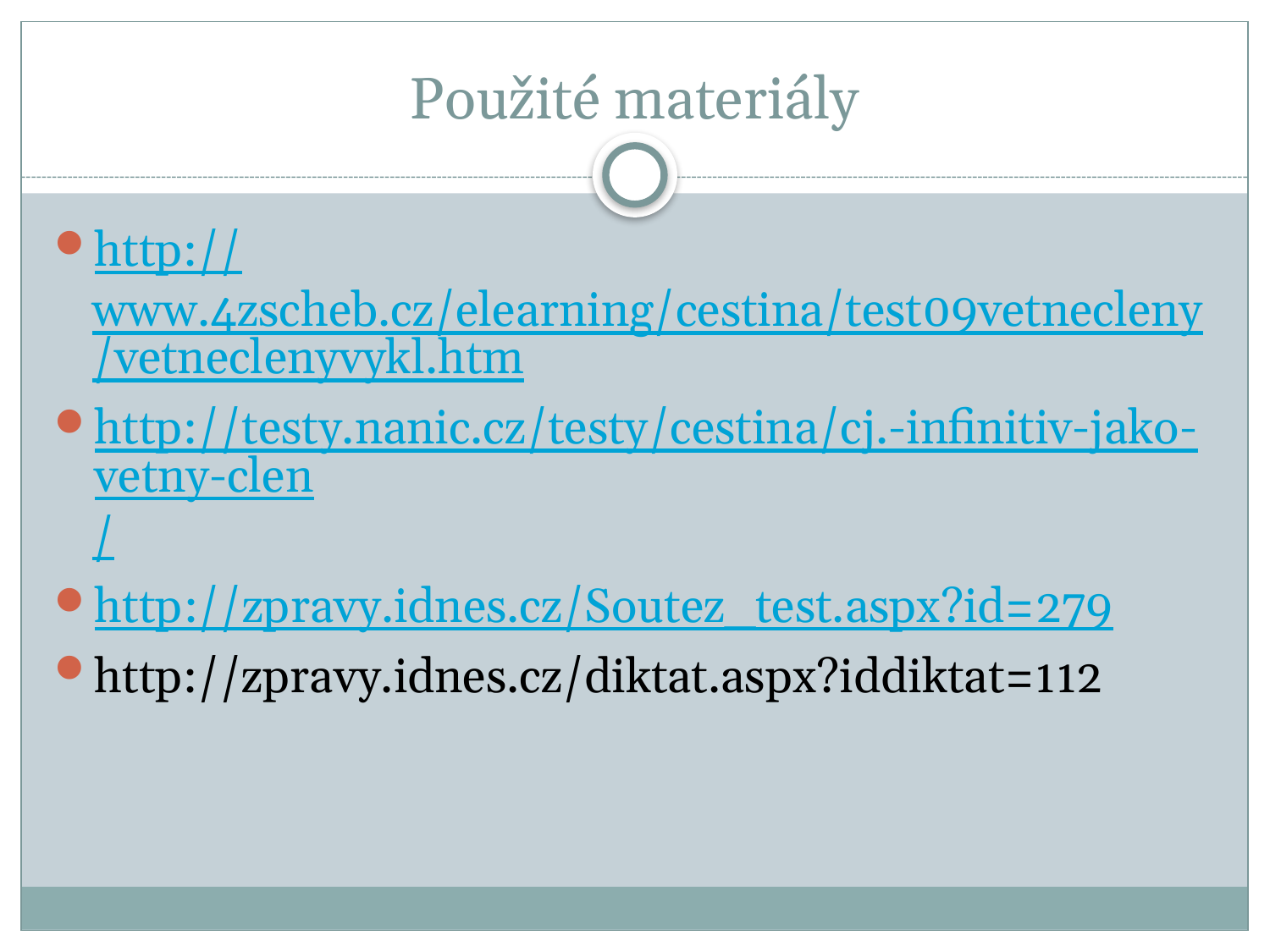

# Použité materiály
http://www.4zscheb.cz/elearning/cestina/test09vetnecleny/vetneclenyvykl.htm
http://testy.nanic.cz/testy/cestina/cj.-infinitiv-jako-vetny-clen/
http://zpravy.idnes.cz/Soutez_test.aspx?id=279
http://zpravy.idnes.cz/diktat.aspx?iddiktat=112